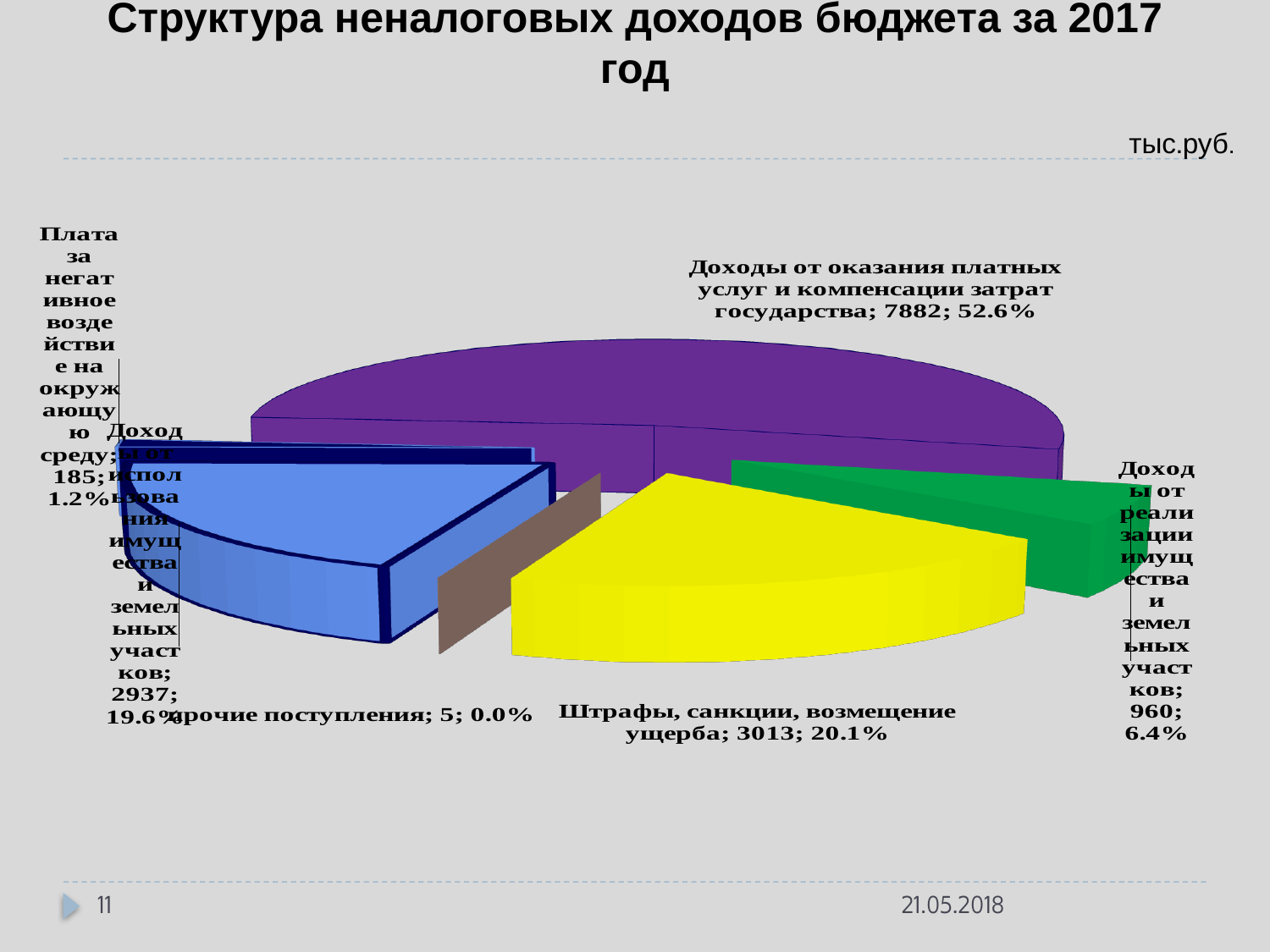

# Структура неналоговых доходов бюджета за 2017 год
тыс.руб.

[unsupported chart]

11
21.05.2018